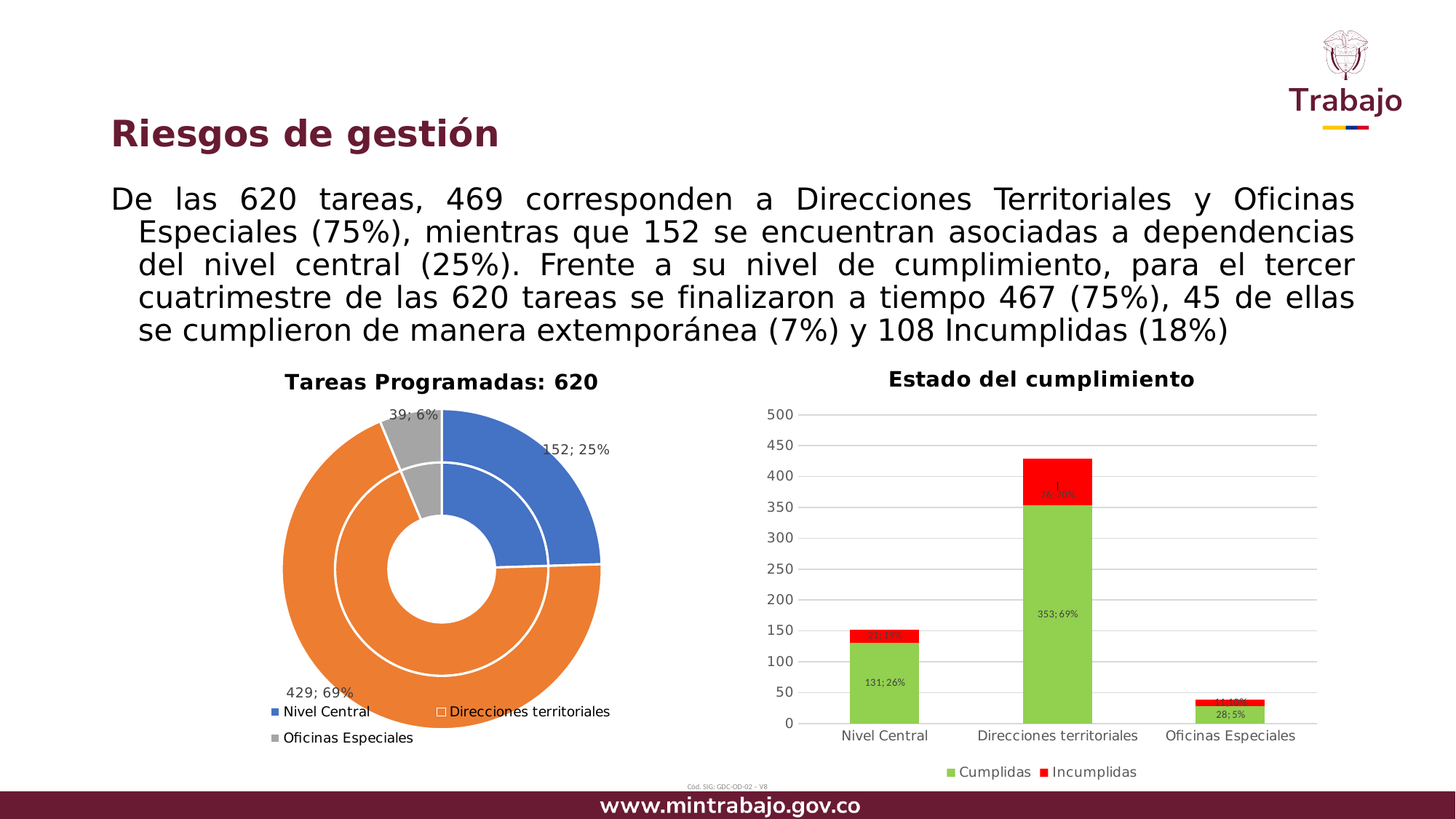

# Riesgos de gestión
De las 620 tareas, 469 corresponden a Direcciones Territoriales y Oficinas Especiales (75%), mientras que 152 se encuentran asociadas a dependencias del nivel central (25%). Frente a su nivel de cumplimiento, para el tercer cuatrimestre de las 620 tareas se finalizaron a tiempo 467 (75%), 45 de ellas se cumplieron de manera extemporánea (7%) y 108 Incumplidas (18%)

### Chart: Estado del cumplimiento

| Category | Cumplidas | Incumplidas |
|---|---|---|
| Nivel Central | 131.0 | 21.0 |
| Direcciones territoriales | 353.0 | 76.0 |
| Oficinas Especiales | 28.0 | 11.0 |

### Chart: Tareas Programadas: 620

| Category |  |  |
|---|---|---|
| Nivel Central | 152.0 | 0.24516129032258063 |
| Direcciones territoriales | 429.0 | 0.6919354838709677 |
| Oficinas Especiales | 39.0 | 0.06290322580645161 |
Cód. SIG: GDC-OD-02 – V8